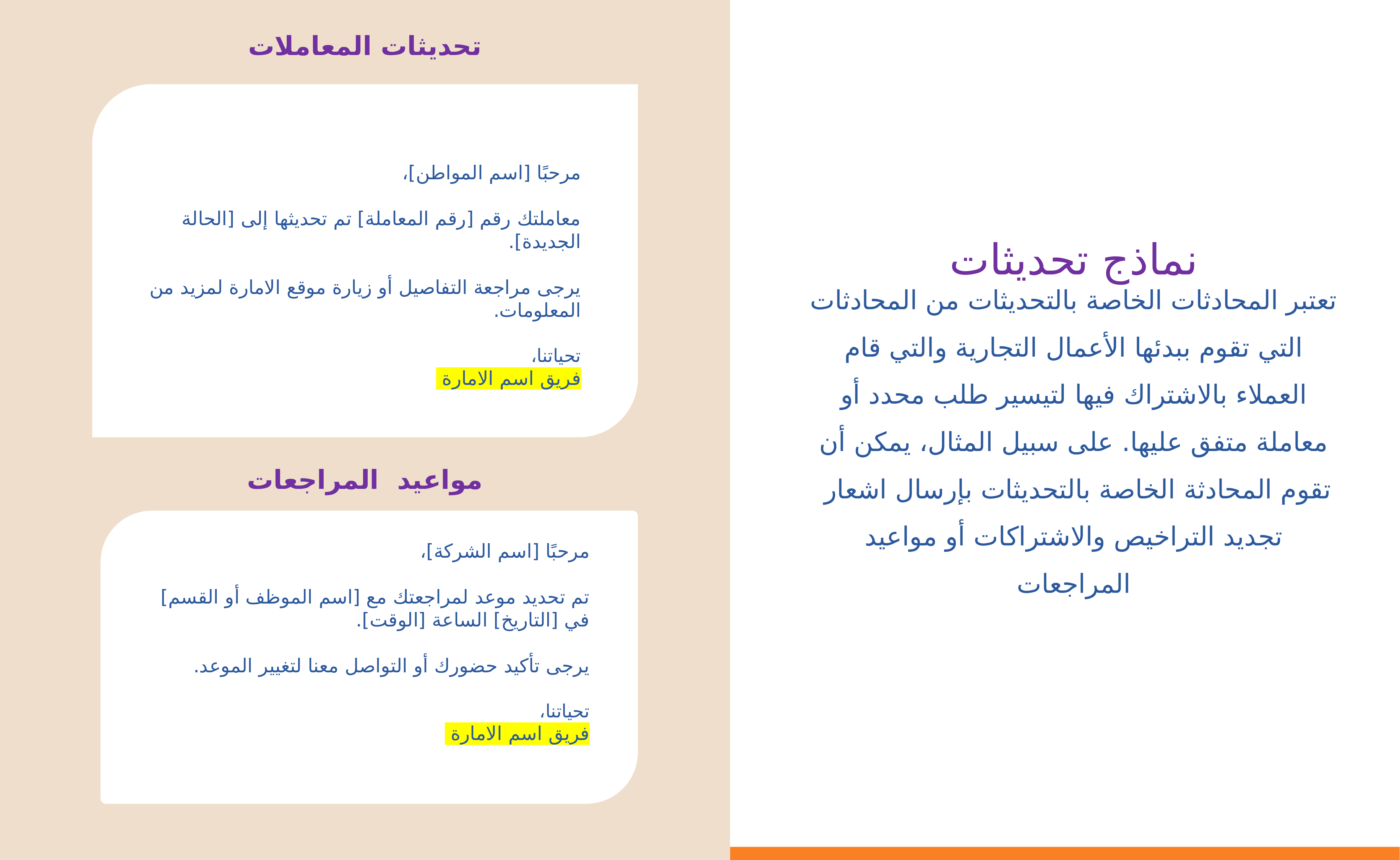

تحديثات المعاملات

مرحبًا [اسم المواطن]،

معاملتك رقم [رقم المعاملة] تم تحديثها إلى [الحالة الجديدة].

يرجى مراجعة التفاصيل أو زيارة موقع الامارة لمزيد من المعلومات.

تحياتنا،
فريق اسم الامارة

نماذج تحديثات
تعتبر المحادثات الخاصة بالتحديثات من المحادثات التي تقوم ببدئها الأعمال التجارية والتي قام العملاء بالاشتراك فيها لتيسير طلب محدد أو معاملة متفق عليها. على سبيل المثال، يمكن أن تقوم المحادثة الخاصة بالتحديثات بإرسال اشعار  تجديد التراخيص والاشتراكات أو مواعيد المراجعات
مواعيد  المراجعات

مرحبًا [اسم الشركة]،

تم تحديد موعد لمراجعتك مع [اسم الموظف أو القسم] في [التاريخ] الساعة [الوقت].

يرجى تأكيد حضورك أو التواصل معنا لتغيير الموعد.

تحياتنا،
فريق اسم الامارة